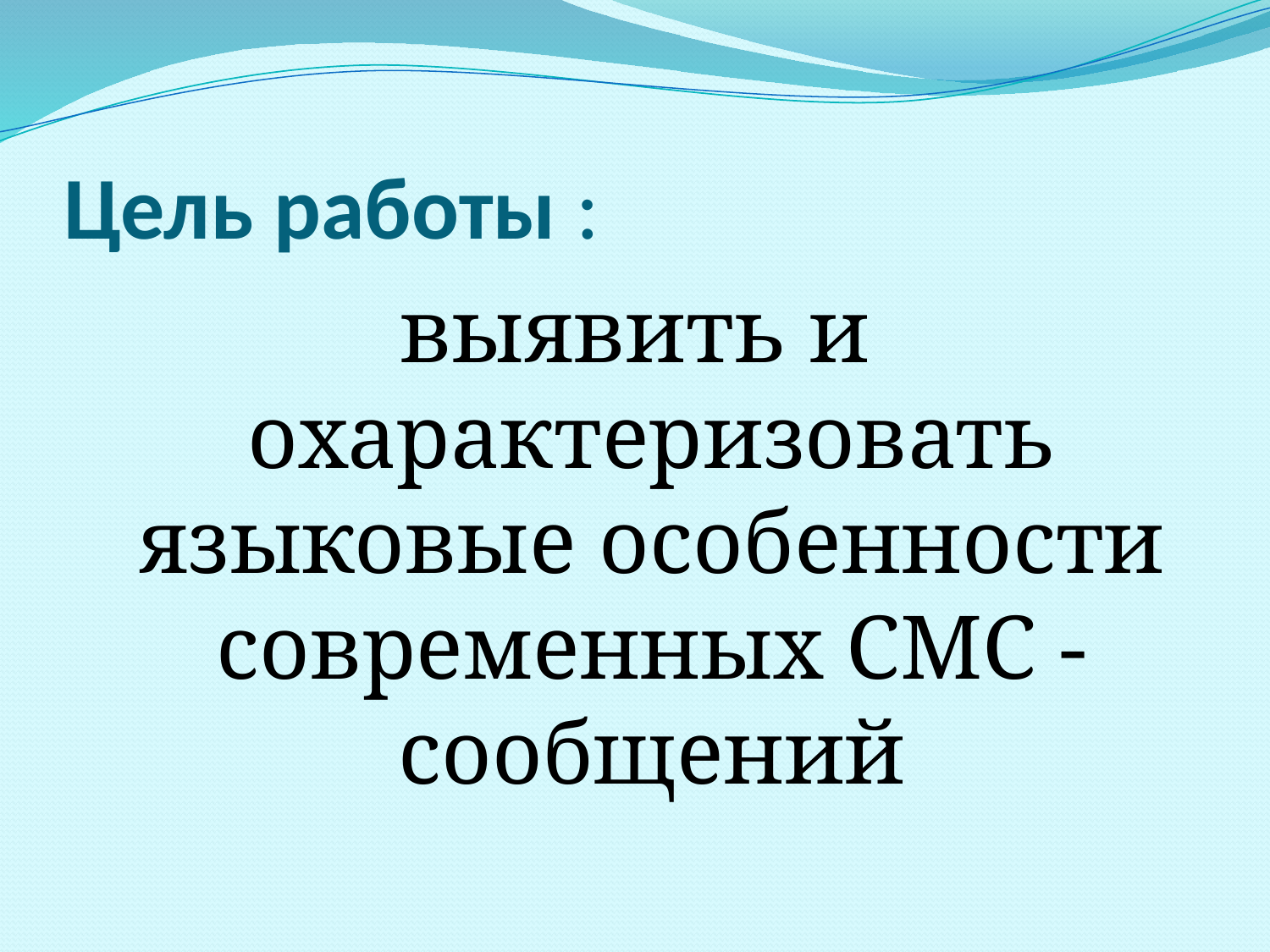

# Цель работы :
выявить и охарактеризовать языковые особенности современных СМС - сообщений